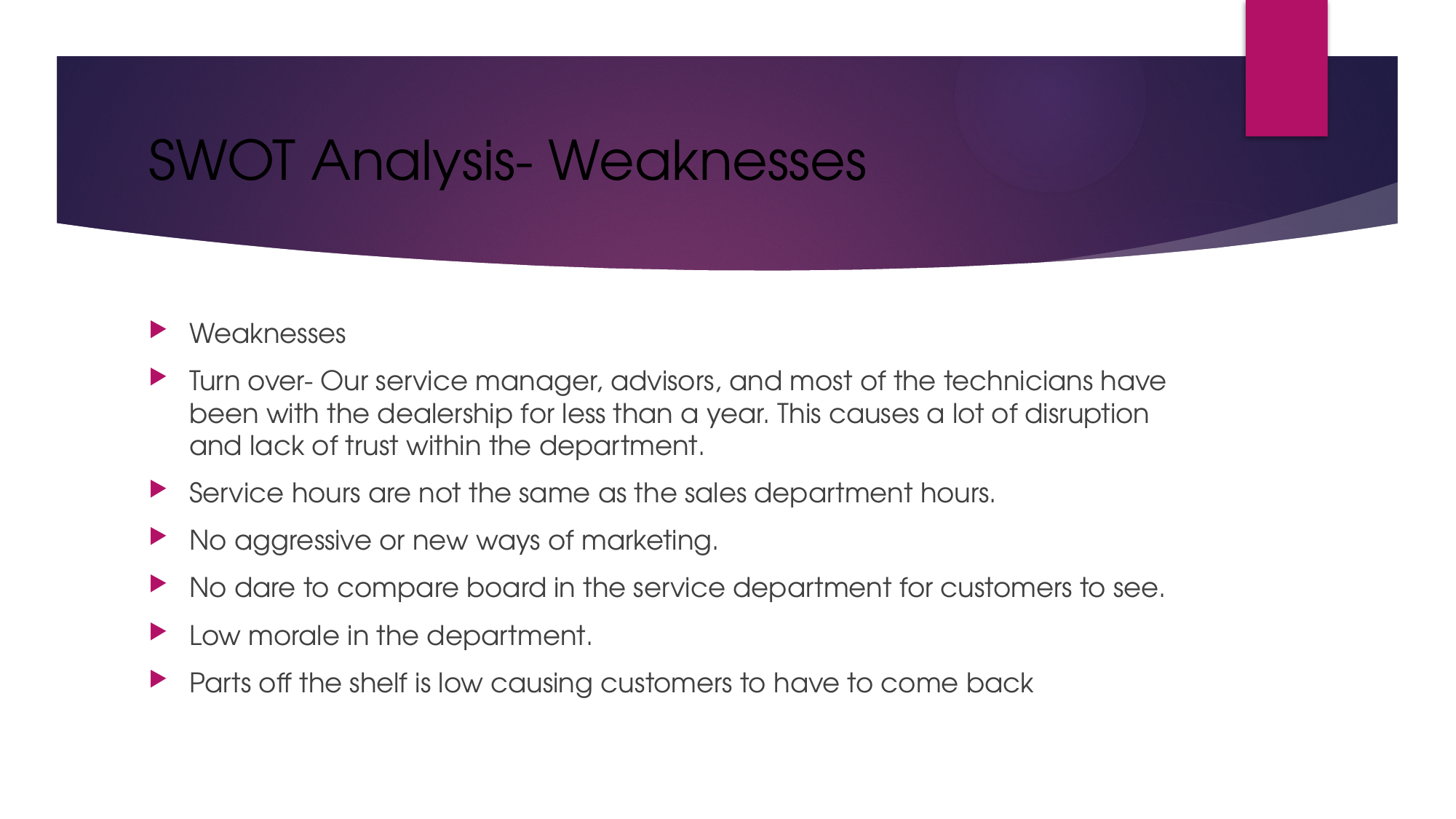

# SWOT Analysis- Weaknesses
Weaknesses
Turn over- Our service manager, advisors, and most of the technicians have been with the dealership for less than a year. This causes a lot of disruption and lack of trust within the department.
Service hours are not the same as the sales department hours.
No aggressive or new ways of marketing.
No dare to compare board in the service department for customers to see.
Low morale in the department.
Parts off the shelf is low causing customers to have to come back